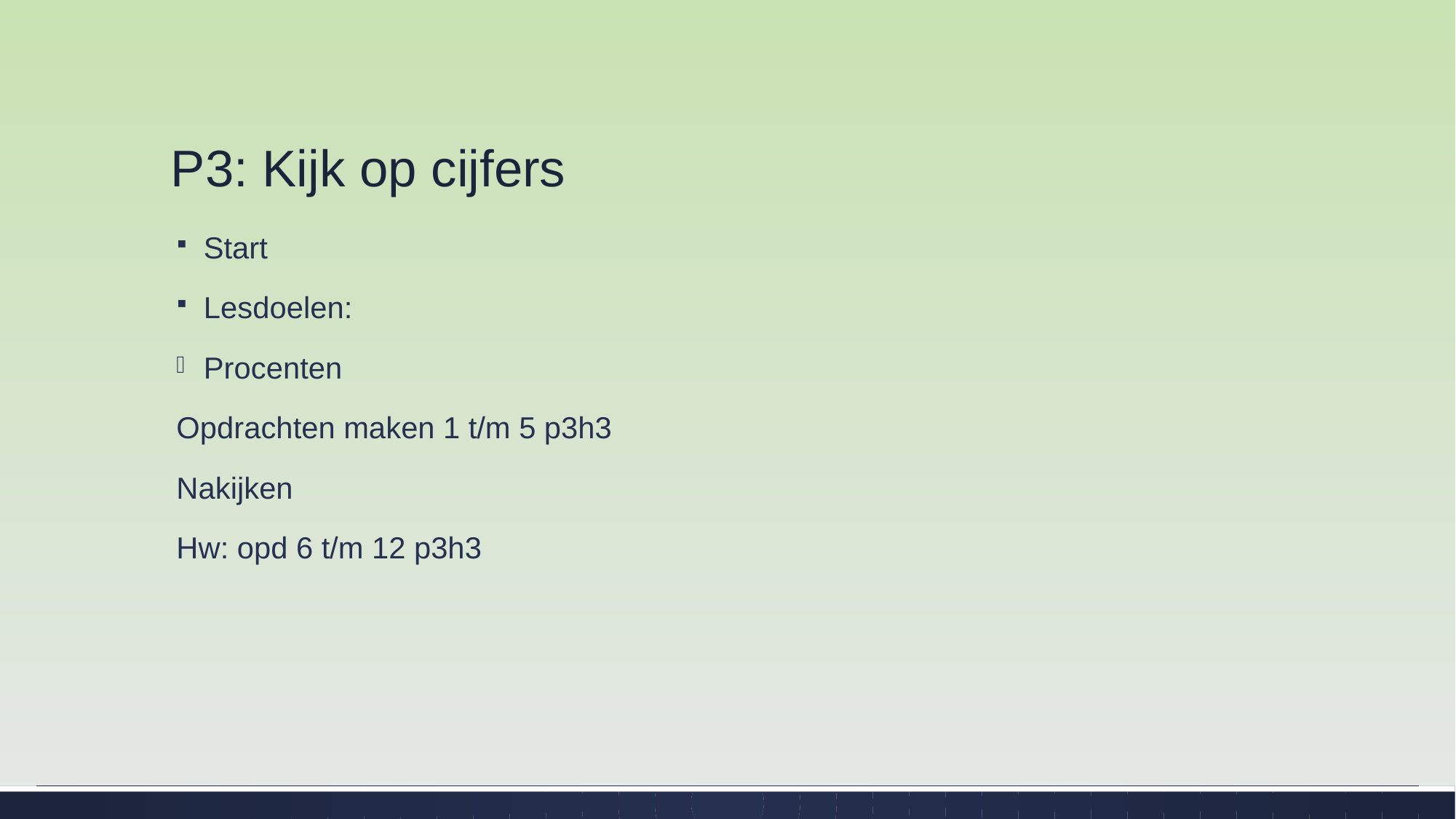

# P3: Kijk op cijfers
Start
Lesdoelen:
Procenten
Opdrachten maken 1 t/m 5 p3h3
Nakijken
Hw: opd 6 t/m 12 p3h3